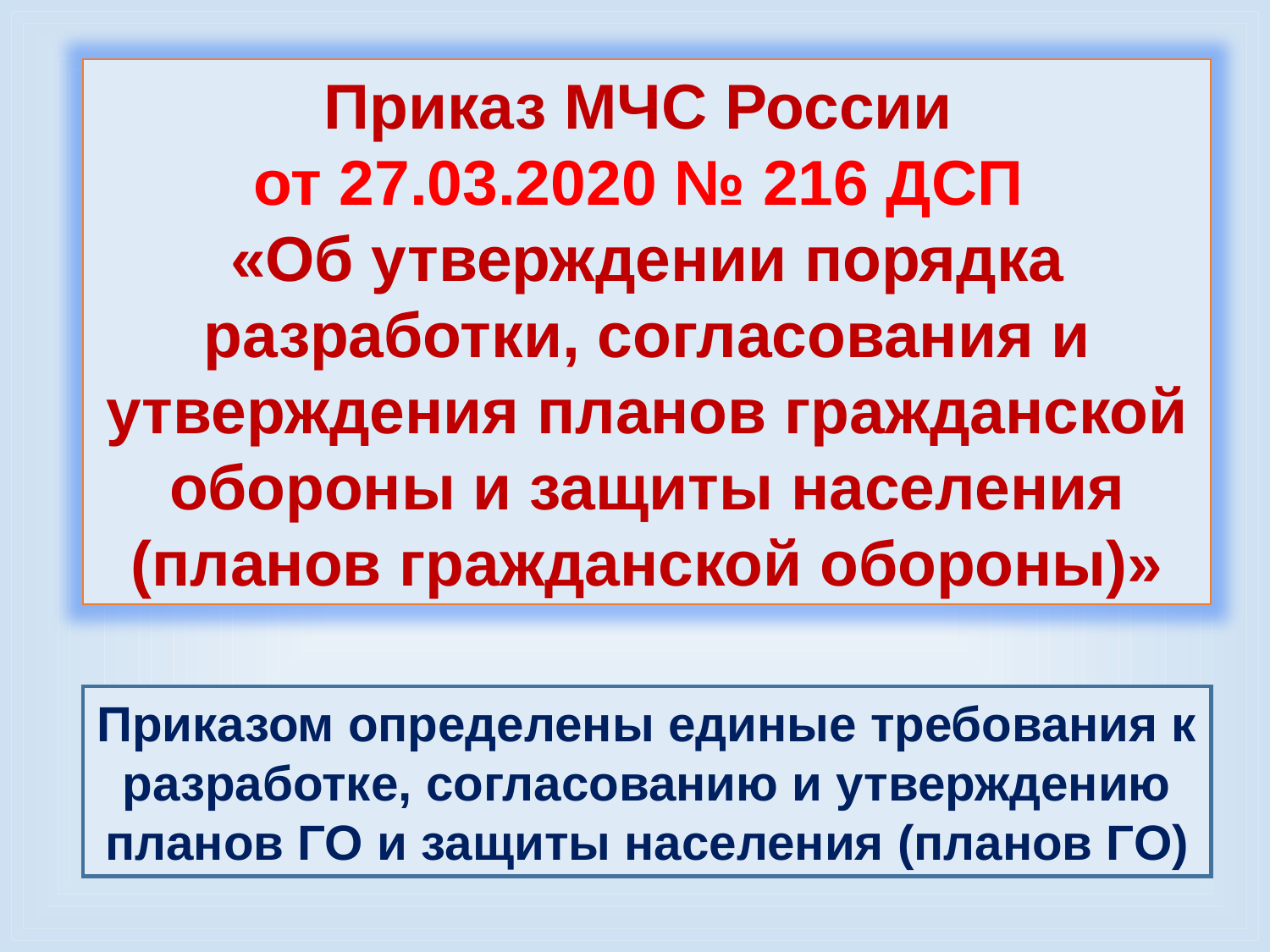

Приказ МЧС России
от 27.03.2020 № 216 ДСП
«Об утверждении порядка разработки, согласования и утверждения планов гражданской обороны и защиты населения (планов гражданской обороны)»
Приказом определены единые требования к разработке, согласованию и утверждению планов ГО и защиты населения (планов ГО)